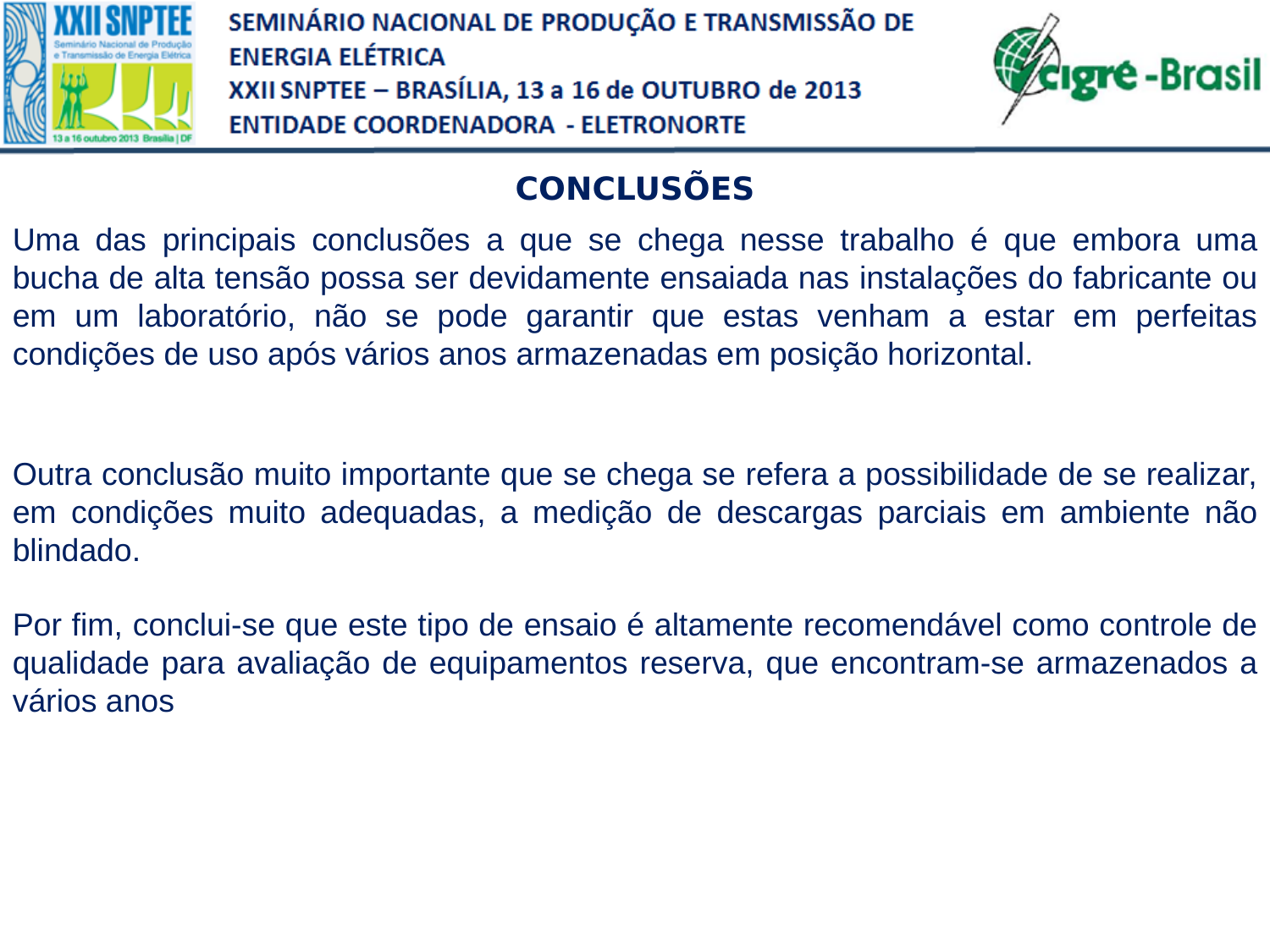

CONCLUSÕES
Uma das principais conclusões a que se chega nesse trabalho é que embora uma bucha de alta tensão possa ser devidamente ensaiada nas instalações do fabricante ou em um laboratório, não se pode garantir que estas venham a estar em perfeitas condições de uso após vários anos armazenadas em posição horizontal.
Outra conclusão muito importante que se chega se refera a possibilidade de se realizar, em condições muito adequadas, a medição de descargas parciais em ambiente não blindado.
Por fim, conclui-se que este tipo de ensaio é altamente recomendável como controle de qualidade para avaliação de equipamentos reserva, que encontram-se armazenados a vários anos